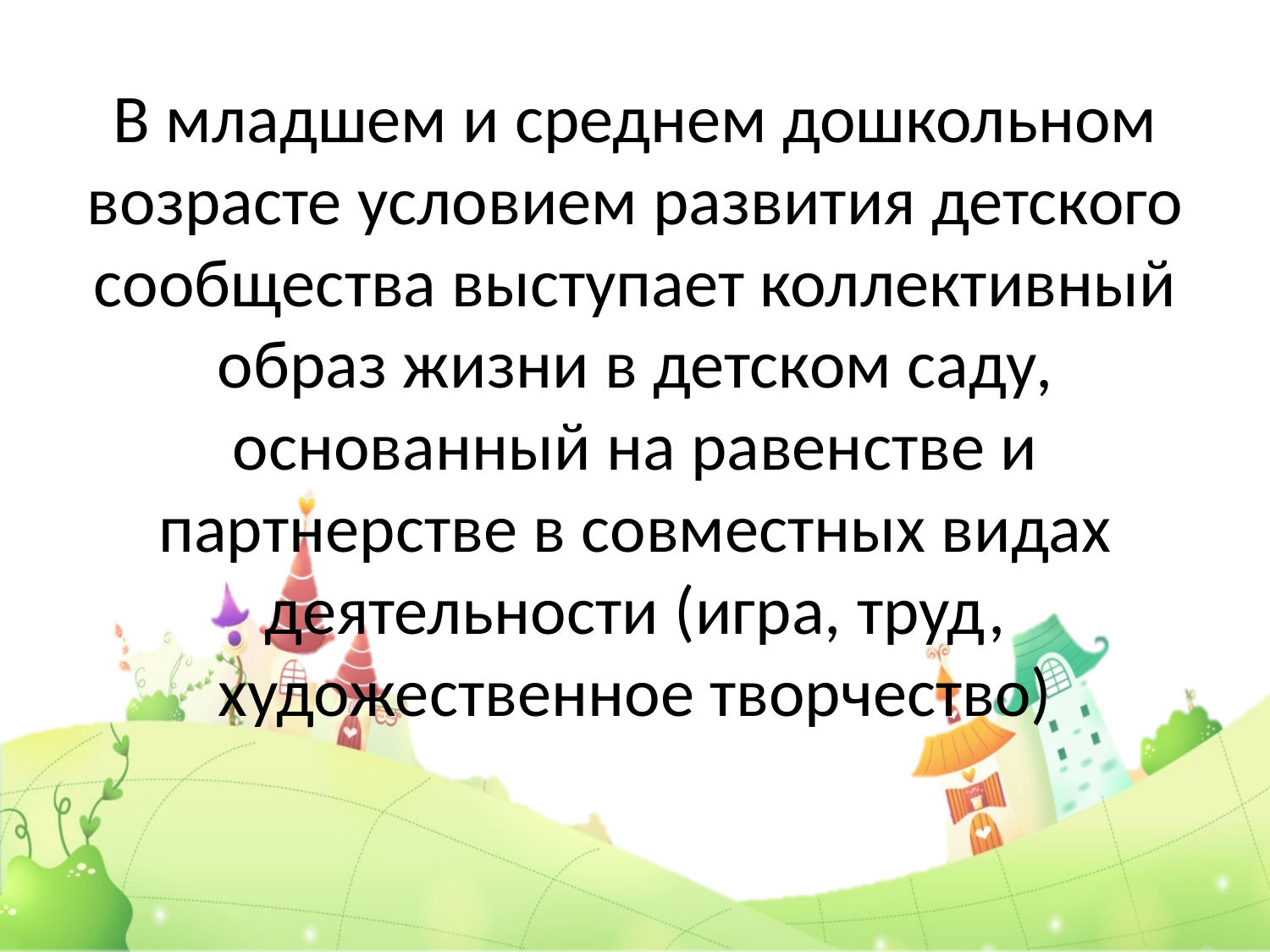

# В младшем и среднем дошкольном возрасте условием развития детского сообщества выступает коллективный образ жизни в детском саду, основанный на равенстве и партнерстве в совместных видах деятельности (игра, труд, художественное творчество)